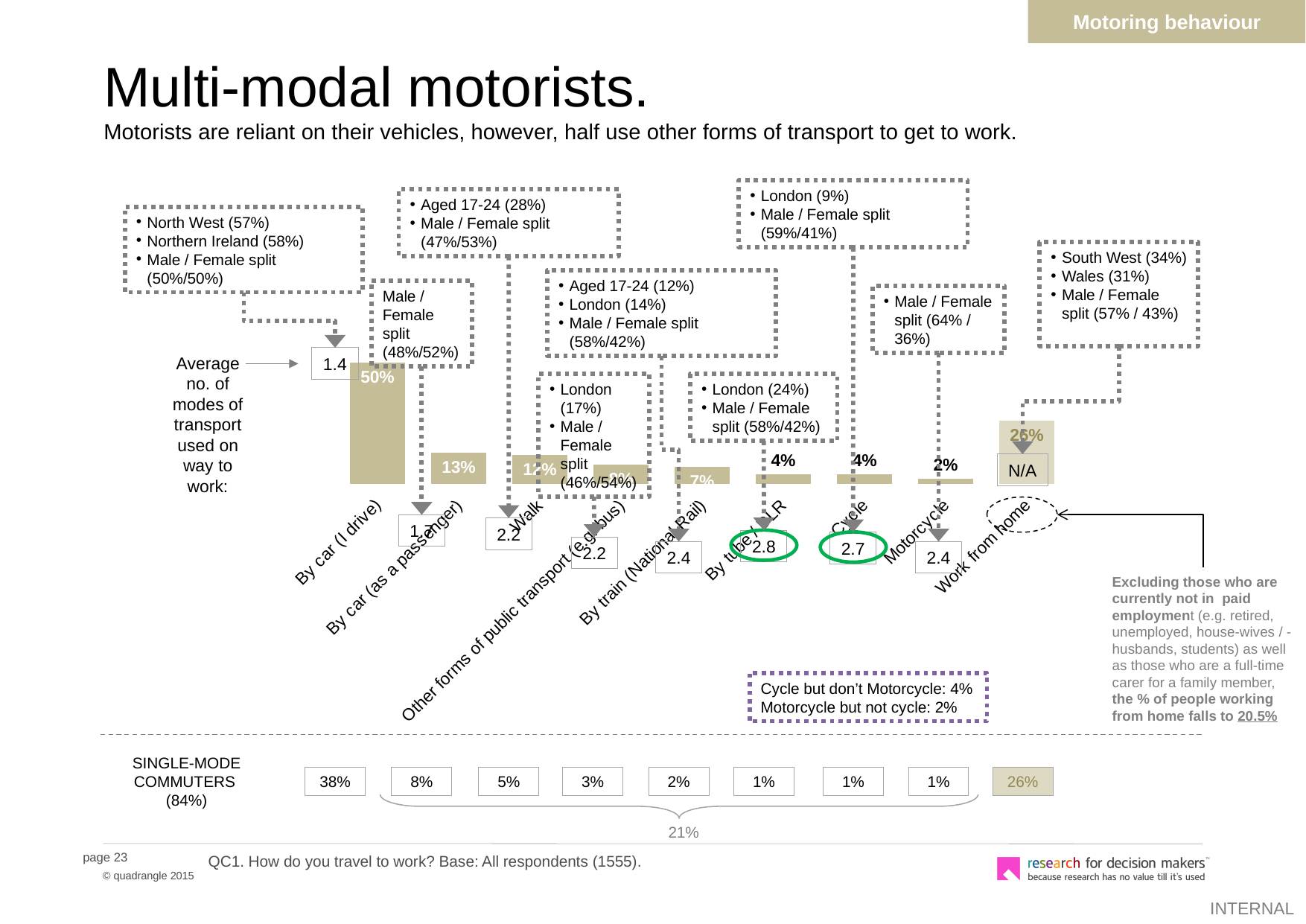

Motoring behaviour
# Multi-modal motorists. Motorists are reliant on their vehicles, however, half use other forms of transport to get to work.
London (9%)
Male / Female split (59%/41%)
Aged 17-24 (28%)
Male / Female split  (47%/53%)
North West (57%)
Northern Ireland (58%)
Male / Female split (50%/50%)
South West (34%)
Wales (31%)
Male / Female split (57% / 43%)
Aged 17-24 (12%)
London (14%)
Male / Female split (58%/42%)
Male / Female split (48%/52%)
Male / Female split (64% / 36%)

### Chart

| Category | Series 1 |
|---|---|
| By car (I drive) | 0.5 |
| By car (as a passenger) | 0.13 |
| Walk | 0.12000000000000002 |
| Other forms of public transport (e.g. bus) | 0.08000000000000004 |
| By train (National Rail) | 0.07000000000000002 |
| By tube / DLR | 0.04000000000000002 |
| Cycle | 0.04000000000000002 |
| Motorcycle | 0.02000000000000001 |
| Work from home | 0.26 |
Average no. of modes of transport used on way to work:
1.4
London (17%)
Male / Female split (46%/54%)
London (24%)
Male / Female split (58%/42%)
N/A

1.7
2.2

2.8

2.7
2.2
2.4
2.4
Excluding those who are currently not in  paid employment (e.g. retired, unemployed, house-wives / -husbands, students) as well as those who are a full-time carer for a family member, the % of people working from home falls to 20.5%
Cycle but don’t Motorcycle: 4%
Motorcycle but not cycle: 2%
SINGLE-MODE COMMUTERS
(84%)
38%
8%
5%
3%
2%
1%
1%
1%
26%
21%
QC1. How do you travel to work? Base: All respondents (1555).